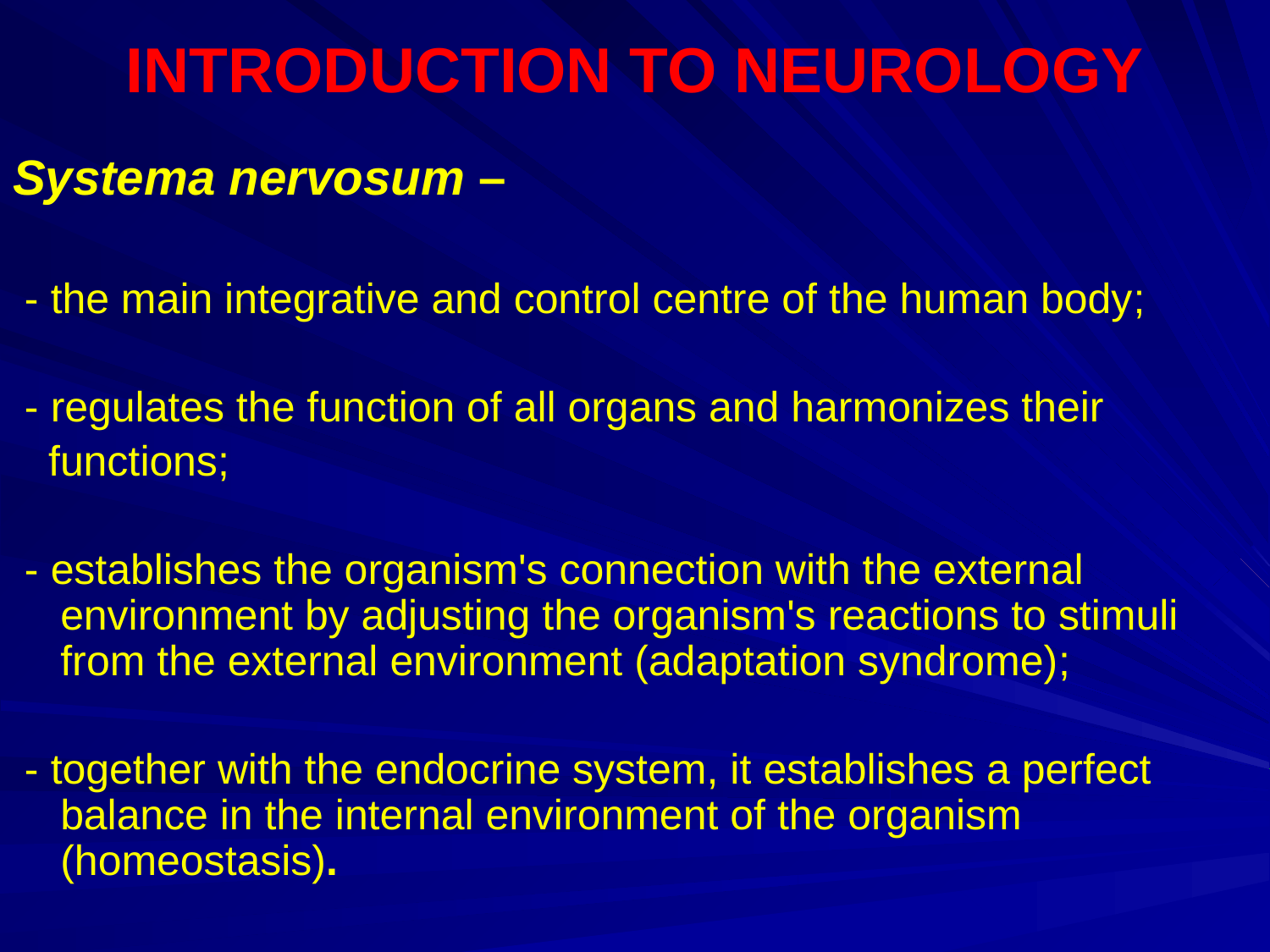

INTRODUCTION TO NEUROLOGY
Systema nervosum –

 - the main integrative and control centre of the human body;

 - regulates the function of all organs and harmonizes their
   functions;

 - establishes the organism's connection with the external environment by adjusting the organism's reactions to stimuli from the external environment (adaptation syndrome);

 - together with the endocrine system, it establishes a perfect balance in the internal environment of the organism (homeostasis).